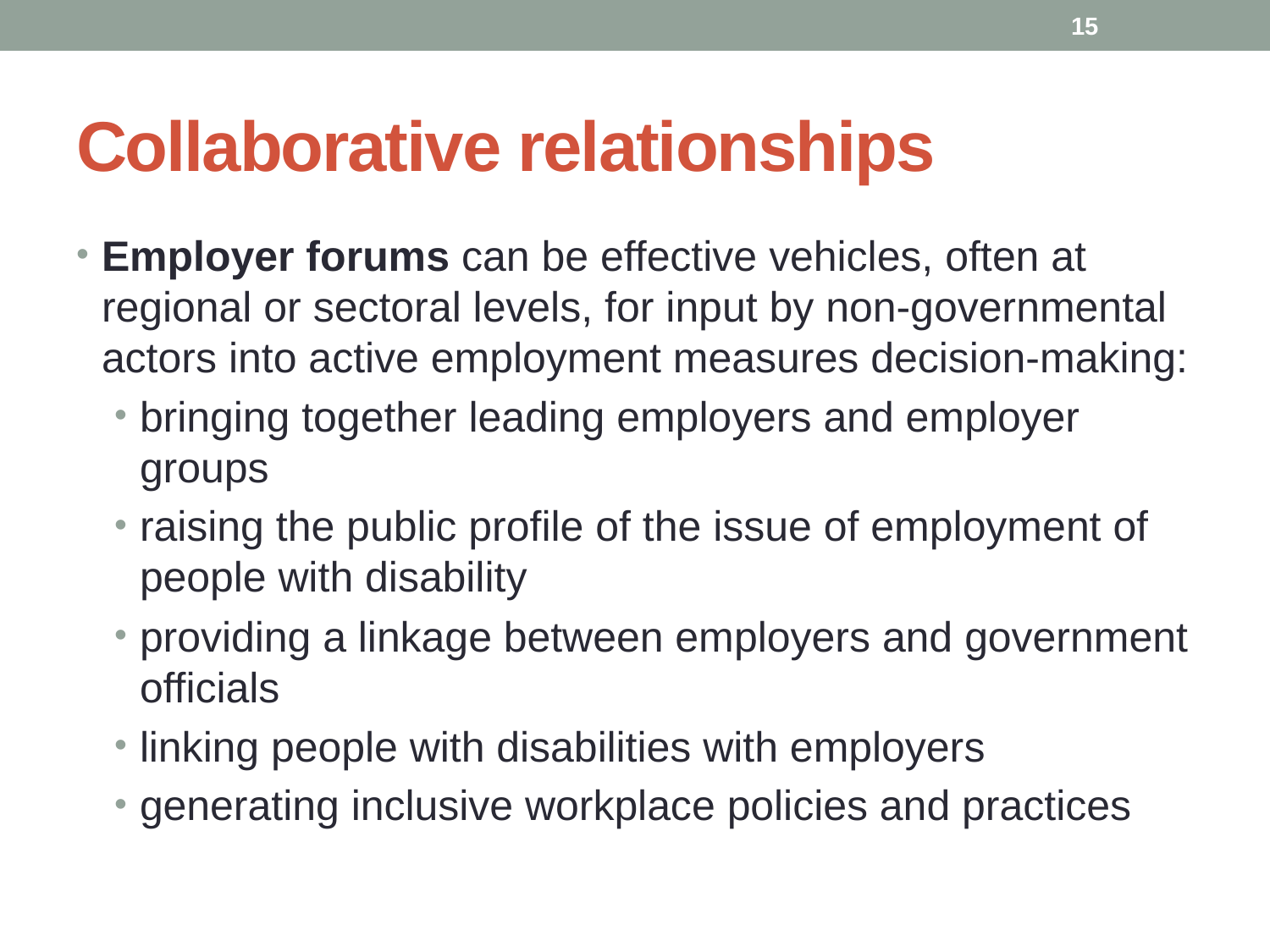

15
# Collaborative relationships
Employer forums can be effective vehicles, often at regional or sectoral levels, for input by non-governmental actors into active employment measures decision-making:
bringing together leading employers and employer groups
raising the public profile of the issue of employment of people with disability
providing a linkage between employers and government officials
linking people with disabilities with employers
generating inclusive workplace policies and practices